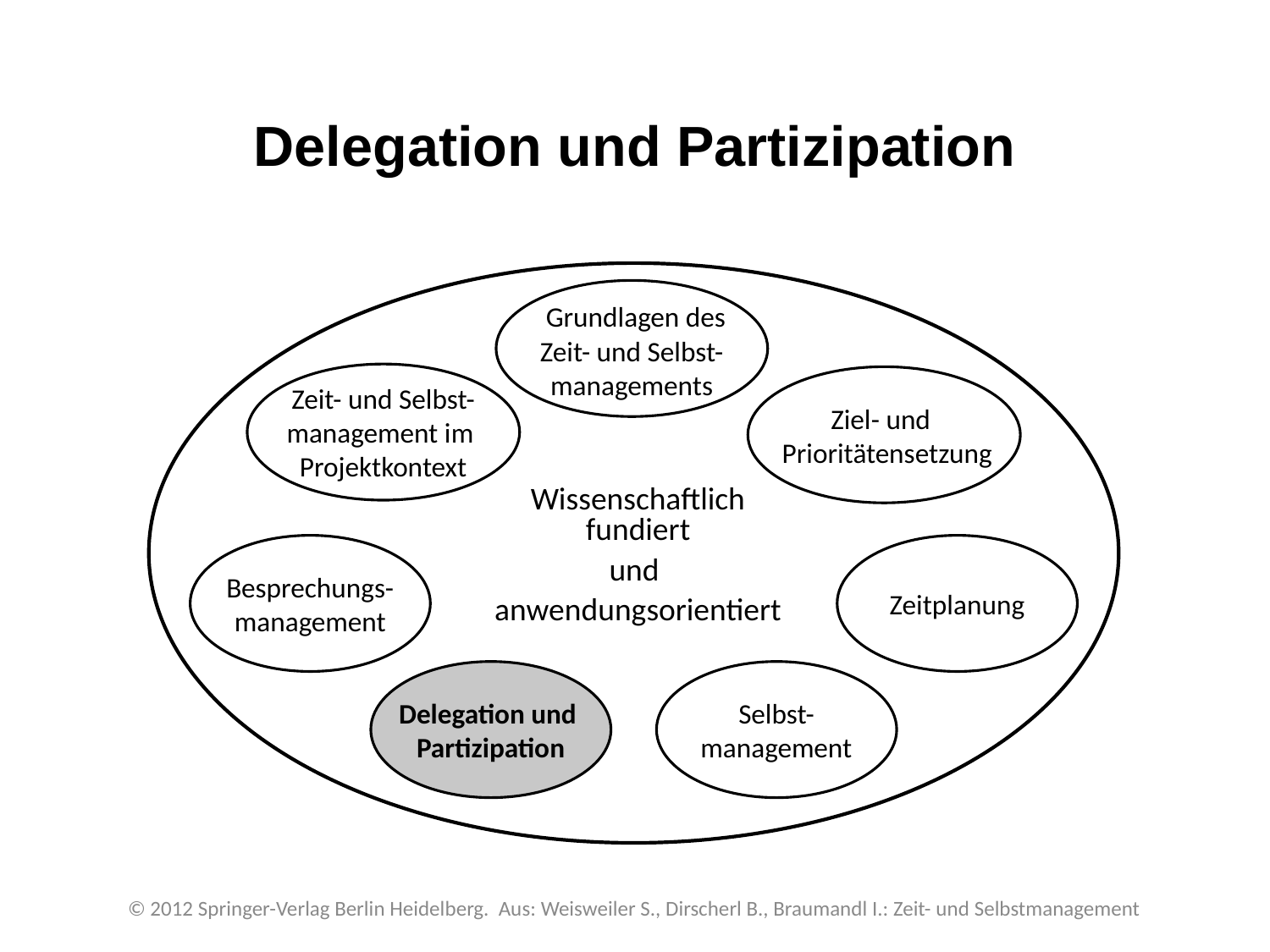

Delegation und Partizipation

  Grundlagen des
Zeit- und Selbst-
managements
Zeit- und Selbst-
management im
Projektkontext
Ziel- und
 Prioritätensetzung
Wissenschaftlich fundiert
und
anwendungsorientiert
Besprechungs-
management
Zeitplanung
Delegation und
Partizipation
Selbst-
management
© 2012 Springer-Verlag Berlin Heidelberg.  Aus: Weisweiler S., Dirscherl B., Braumandl I.: Zeit- und Selbstmanagement